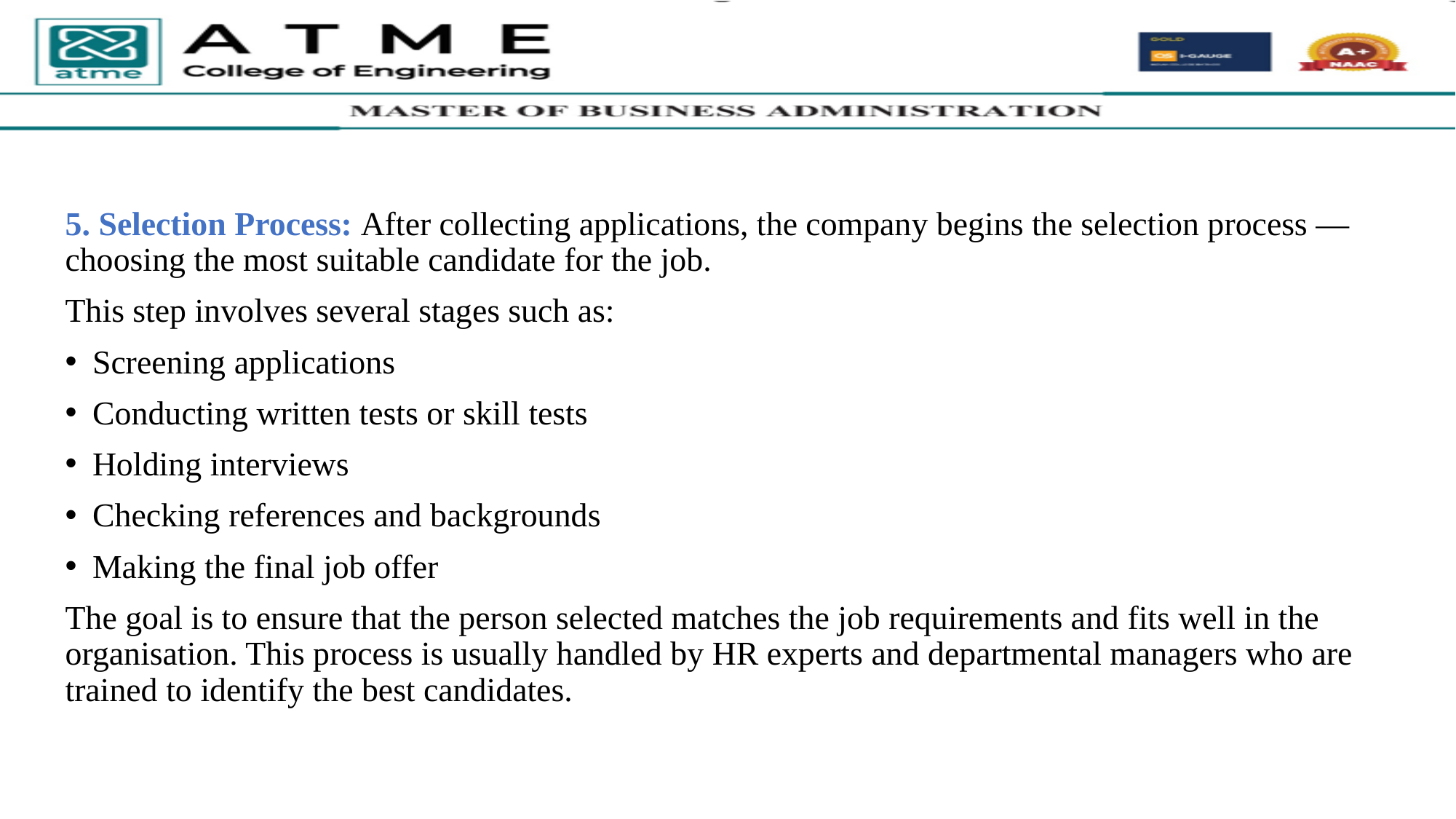

5. Selection Process: After collecting applications, the company begins the selection process — choosing the most suitable candidate for the job.
This step involves several stages such as:
Screening applications
Conducting written tests or skill tests
Holding interviews
Checking references and backgrounds
Making the final job offer
The goal is to ensure that the person selected matches the job requirements and fits well in the organisation. This process is usually handled by HR experts and departmental managers who are trained to identify the best candidates.